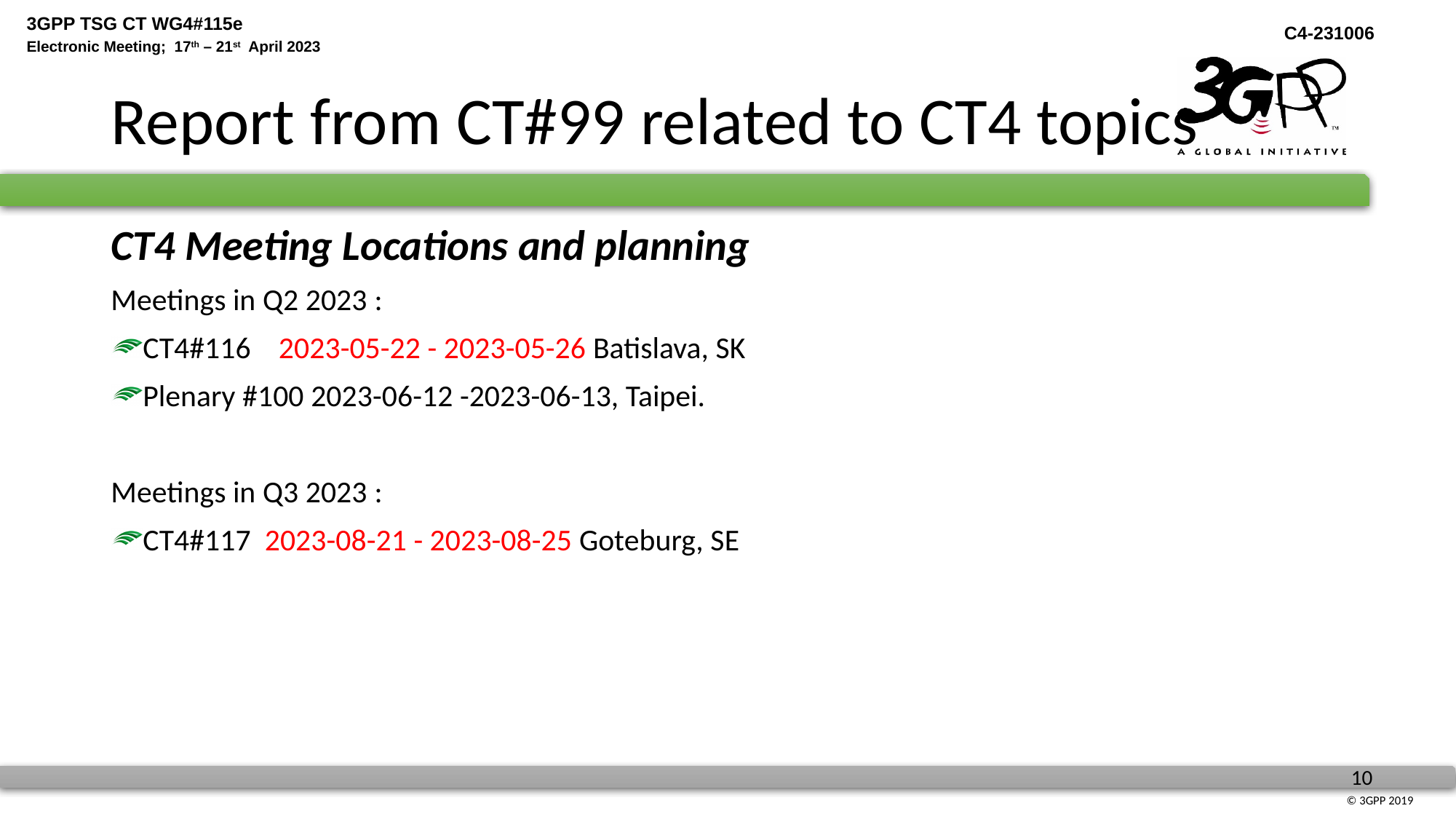

# Report from CT#99 related to CT4 topics
CT4 Meeting Locations and planning
Meetings in Q2 2023 :
CT4#116    2023-05-22 - 2023-05-26 Batislava, SK
Plenary #100 2023-06-12 -2023-06-13, Taipei.

Meetings in Q3 2023 :
CT4#117  2023-08-21 - 2023-08-25 Goteburg, SE